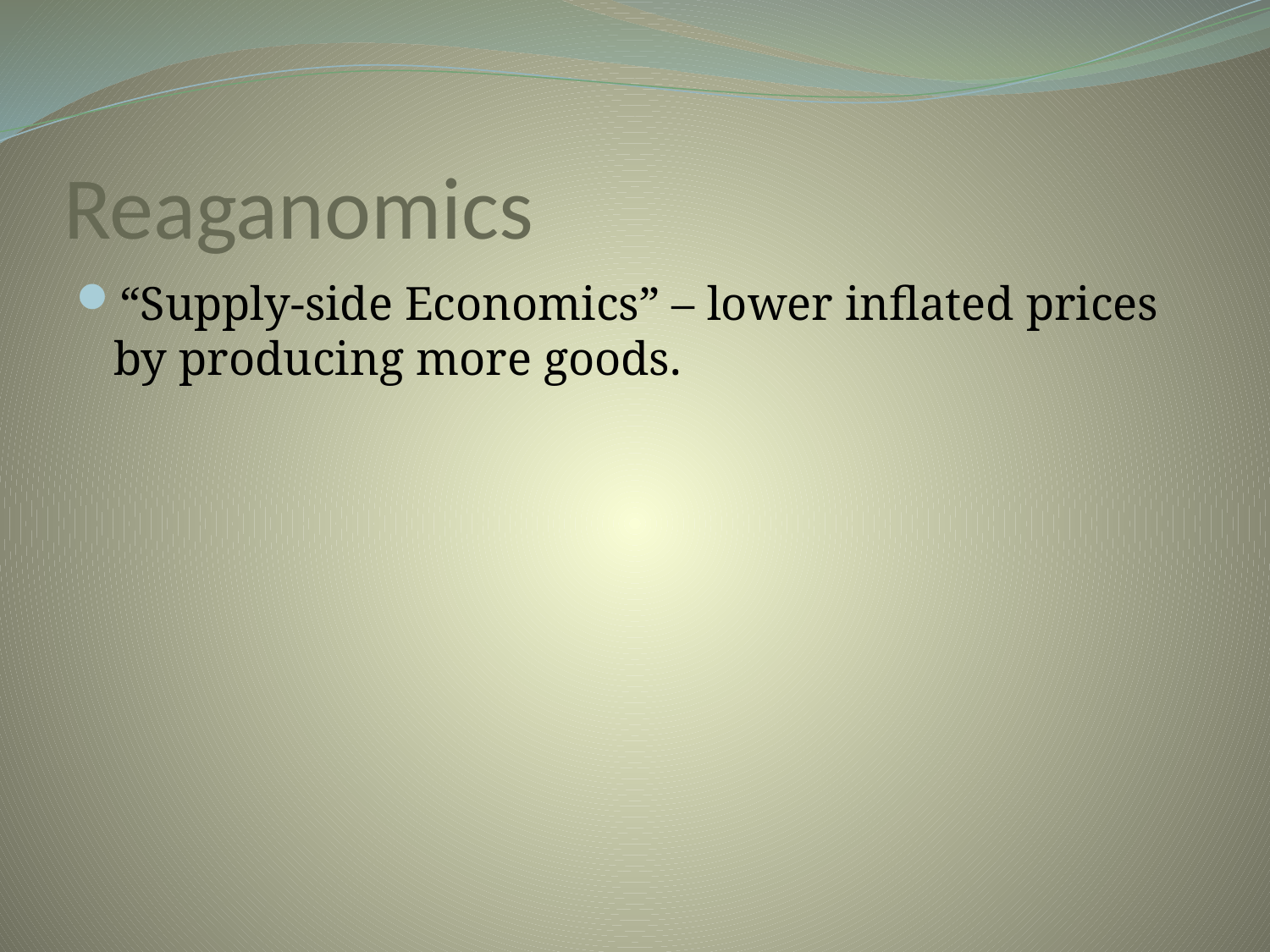

# Reaganomics
“Supply-side Economics” – lower inflated prices by producing more goods.